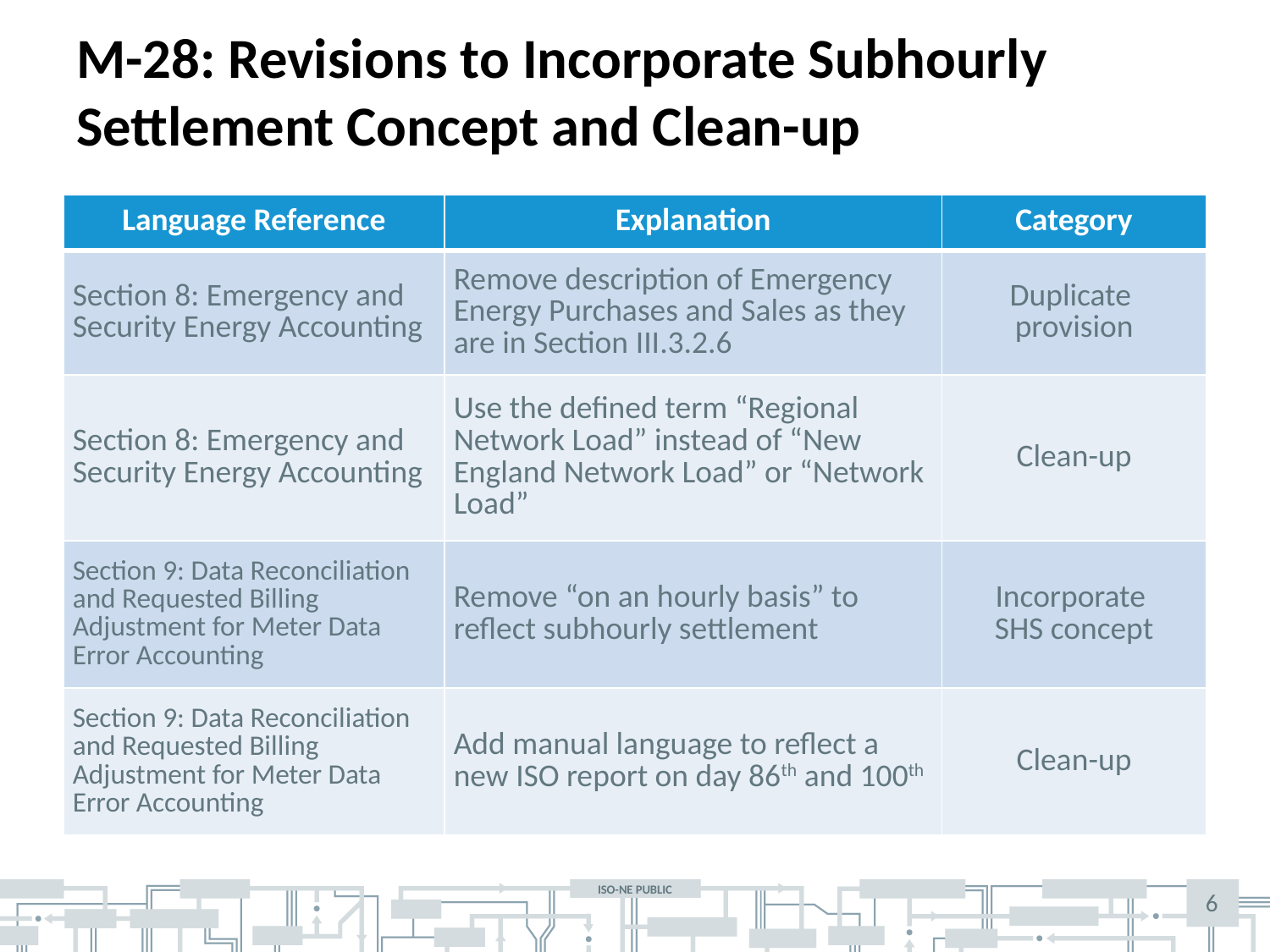

# M-28: Revisions to Incorporate Subhourly Settlement Concept and Clean-up
| Language Reference | Explanation | Category |
| --- | --- | --- |
| Section 8: Emergency and Security Energy Accounting | Remove description of Emergency Energy Purchases and Sales as they are in Section III.3.2.6 | Duplicate provision |
| Section 8: Emergency and Security Energy Accounting | Use the defined term “Regional Network Load” instead of “New England Network Load” or “Network Load” | Clean-up |
| Section 9: Data Reconciliation and Requested Billing Adjustment for Meter Data Error Accounting | Remove “on an hourly basis” to reflect subhourly settlement | Incorporate SHS concept |
| Section 9: Data Reconciliation and Requested Billing Adjustment for Meter Data Error Accounting | Add manual language to reflect a new ISO report on day 86th and 100th | Clean-up |
6